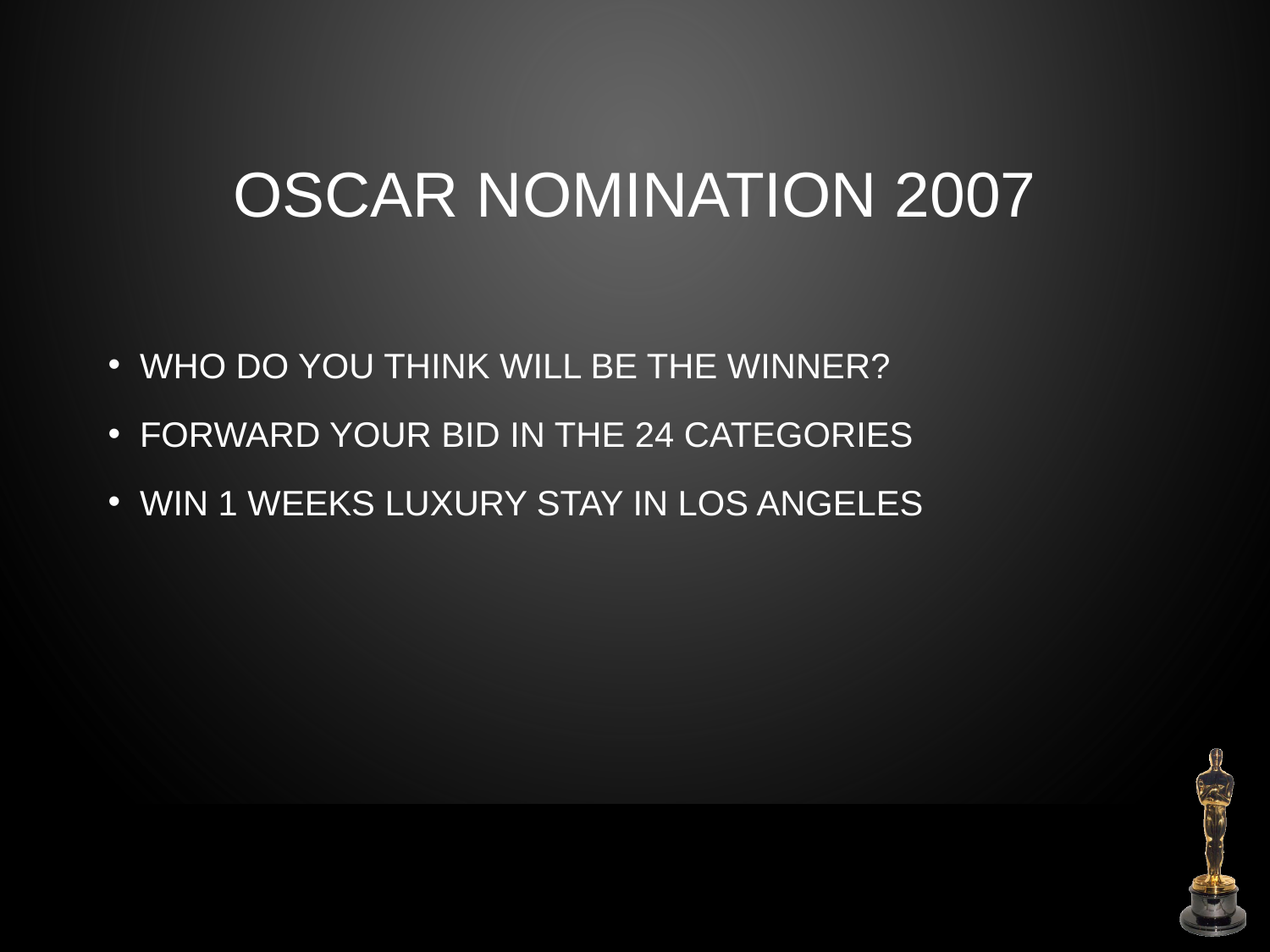

# Oscar Nomination 2007
Who do you think will be the winner?
Forward your bid in the 24 categories
Win 1 weeks luxury stay in Los Angeles